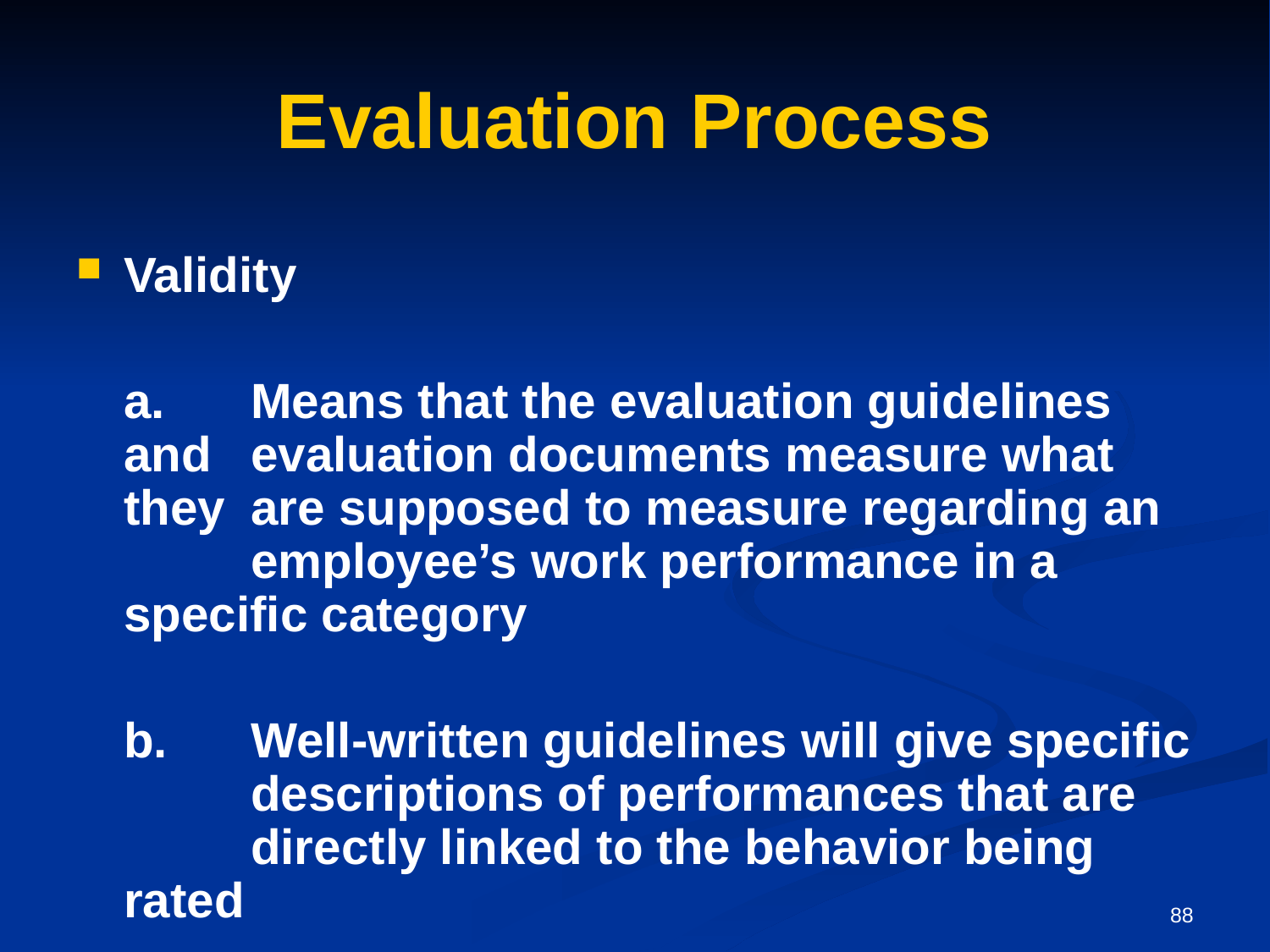

# Evaluation Process
Validity

	a.	Means that the evaluation guidelines and 	evaluation documents measure what they 	are supposed to measure regarding an 	employee’s work performance in a 	specific category

	b.	Well-written guidelines will give specific 	descriptions of performances that are 	directly linked to the behavior being rated
88